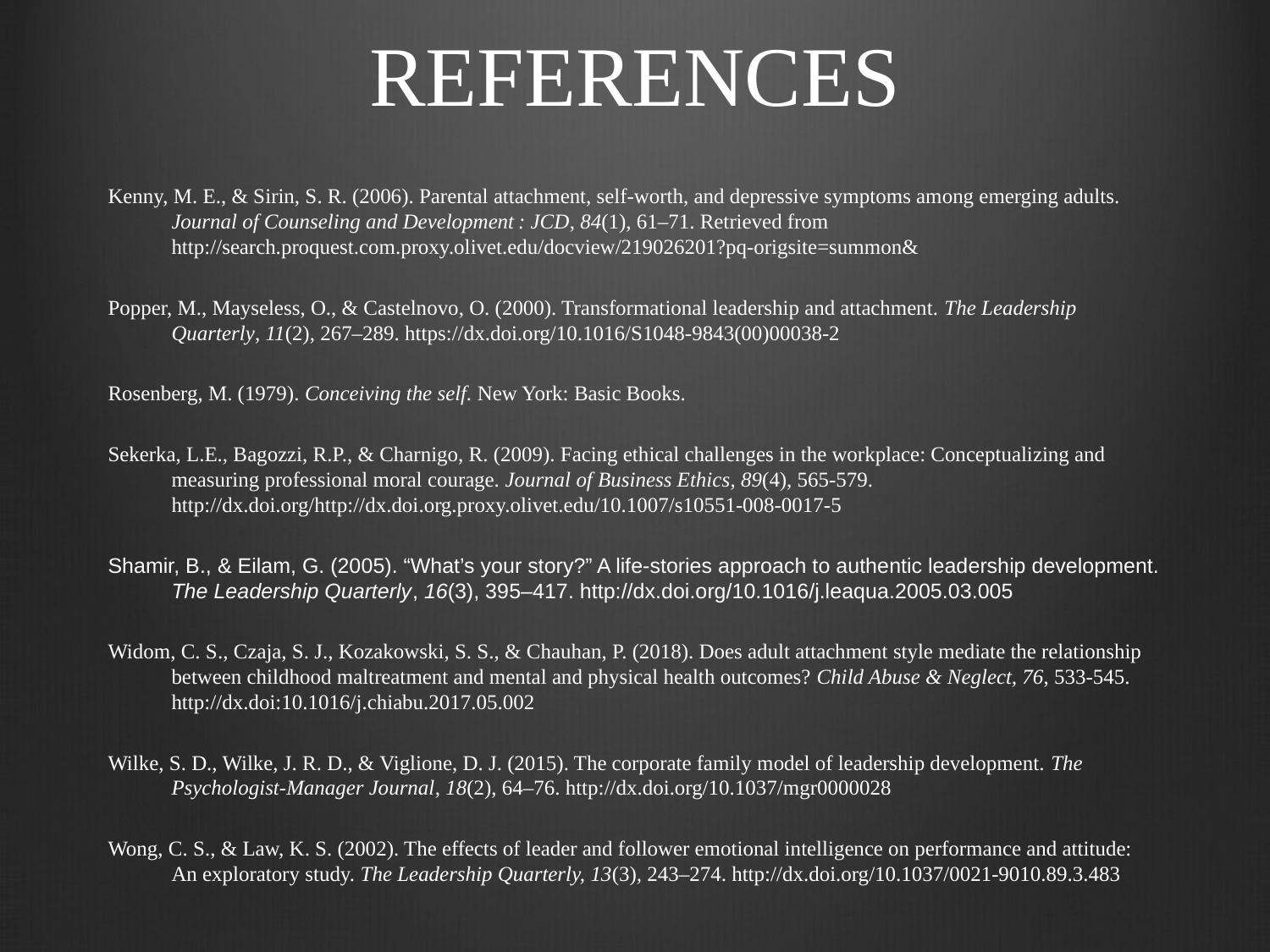

# REFERENCES
Kenny, M. E., & Sirin, S. R. (2006). Parental attachment, self-worth, and depressive symptoms among emerging adults. Journal of Counseling and Development : JCD, 84(1), 61–71. Retrieved from http://search.proquest.com.proxy.olivet.edu/docview/219026201?pq-origsite=summon&
Popper, M., Mayseless, O., & Castelnovo, O. (2000). Transformational leadership and attachment. The Leadership Quarterly, 11(2), 267–289. https://dx.doi.org/10.1016/S1048-9843(00)00038-2
Rosenberg, M. (1979). Conceiving the self. New York: Basic Books.
Sekerka, L.E., Bagozzi, R.P., & Charnigo, R. (2009). Facing ethical challenges in the workplace: Conceptualizing and measuring professional moral courage. Journal of Business Ethics, 89(4), 565-579. http://dx.doi.org/http://dx.doi.org.proxy.olivet.edu/10.1007/s10551-008-0017-5
Shamir, B., & Eilam, G. (2005). “What’s your story?” A life-stories approach to authentic leadership development. The Leadership Quarterly, 16(3), 395–417. http://dx.doi.org/10.1016/j.leaqua.2005.03.005
Widom, C. S., Czaja, S. J., Kozakowski, S. S., & Chauhan, P. (2018). Does adult attachment style mediate the relationship between childhood maltreatment and mental and physical health outcomes? Child Abuse & Neglect, 76, 533-545. http://dx.doi:10.1016/j.chiabu.2017.05.002
Wilke, S. D., Wilke, J. R. D., & Viglione, D. J. (2015). The corporate family model of leadership development. The Psychologist-Manager Journal, 18(2), 64–76. http://dx.doi.org/10.1037/mgr0000028
Wong, C. S., & Law, K. S. (2002). The effects of leader and follower emotional intelligence on performance and attitude: An exploratory study. The Leadership Quarterly, 13(3), 243–274. http://dx.doi.org/10.1037/0021-9010.89.3.483